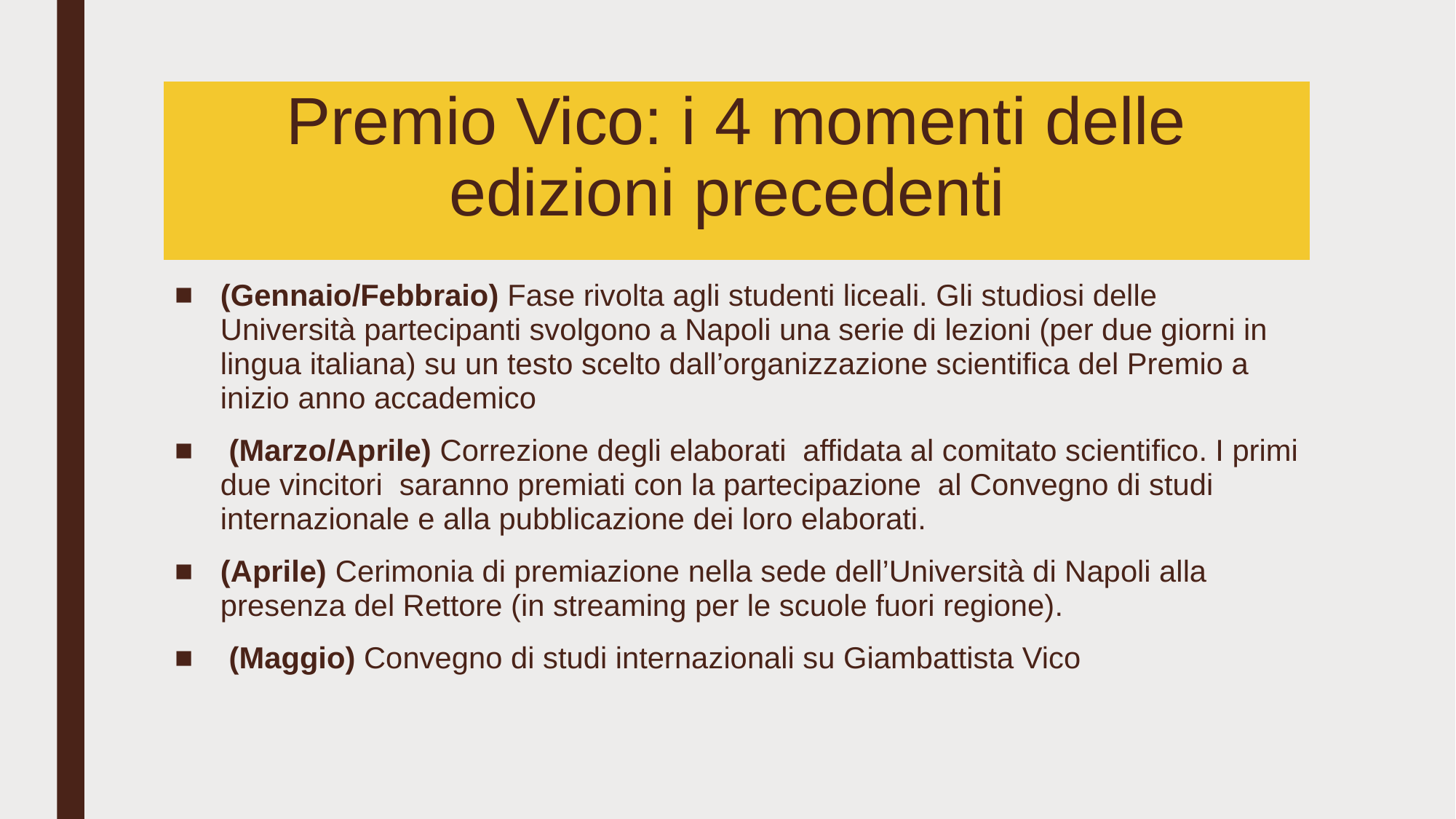

# Premio Vico: i 4 momenti delle edizioni precedenti
(Gennaio/Febbraio) Fase rivolta agli studenti liceali. Gli studiosi delle Università partecipanti svolgono a Napoli una serie di lezioni (per due giorni in lingua italiana) su un testo scelto dall’organizzazione scientifica del Premio a inizio anno accademico
 (Marzo/Aprile) Correzione degli elaborati  affidata al comitato scientifico. I primi due vincitori  saranno premiati con la partecipazione  al Convegno di studi internazionale e alla pubblicazione dei loro elaborati.
(Aprile) Cerimonia di premiazione nella sede dell’Università di Napoli alla presenza del Rettore (in streaming per le scuole fuori regione).
 (Maggio) Convegno di studi internazionali su Giambattista Vico